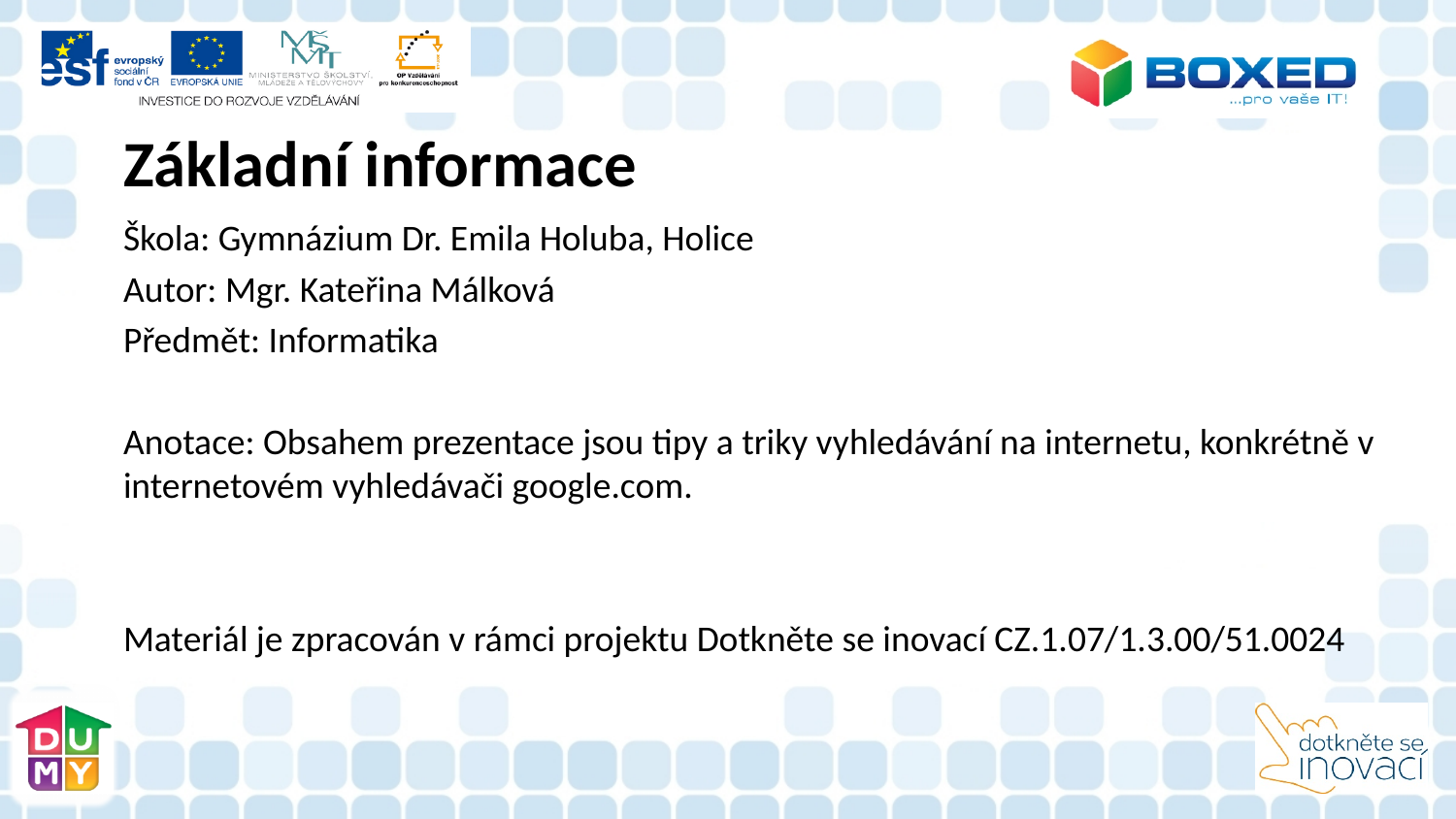

Základní informace
Škola: Gymnázium Dr. Emila Holuba, Holice
Autor: Mgr. Kateřina Málková
Předmět: Informatika

Anotace: Obsahem prezentace jsou tipy a triky vyhledávání na internetu, konkrétně v internetovém vyhledávači google.com.

Materiál je zpracován v rámci projektu Dotkněte se inovací CZ.1.07/1.3.00/51.0024